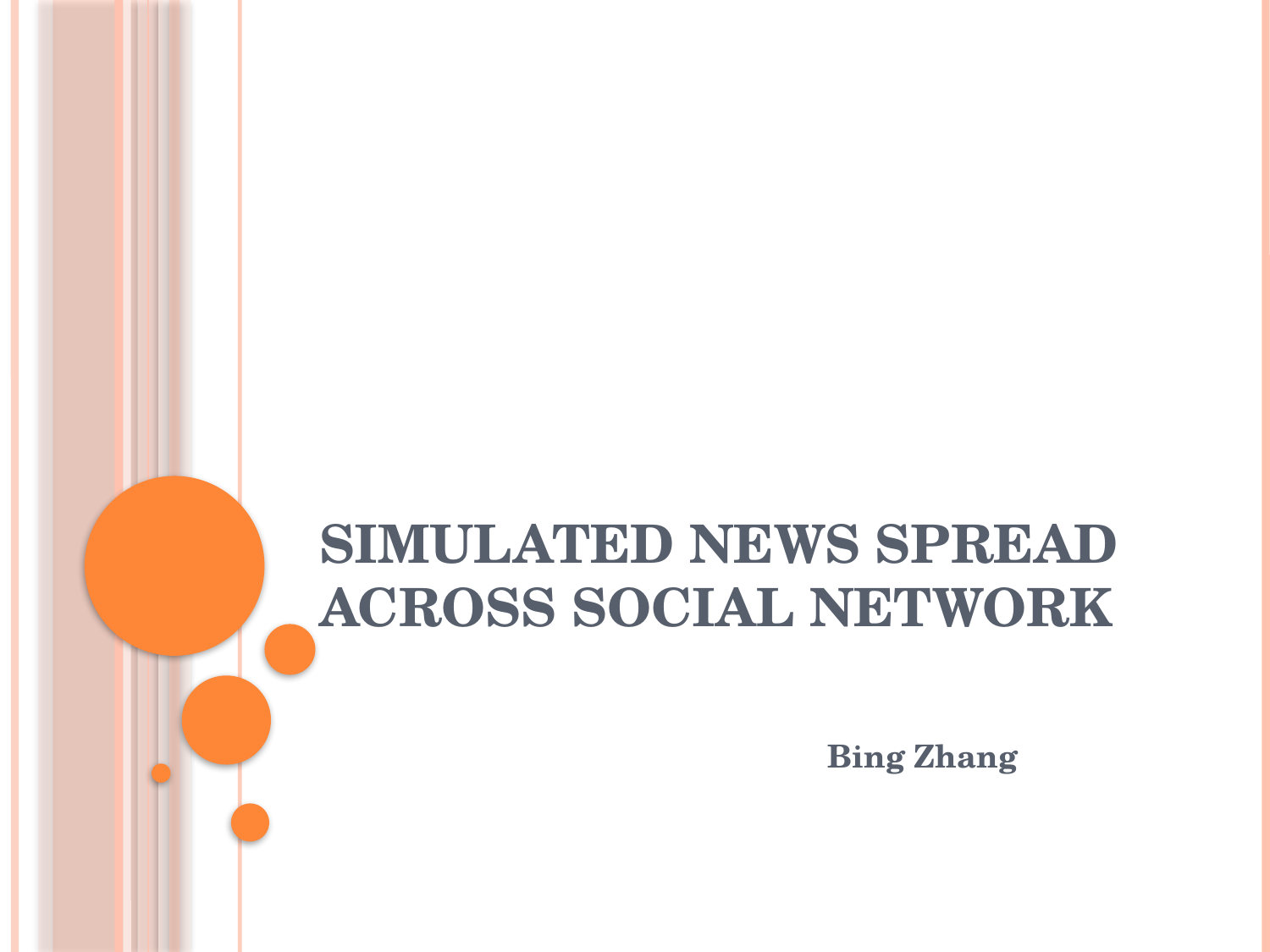

# Simulated News Spread across Social Network
Bing Zhang